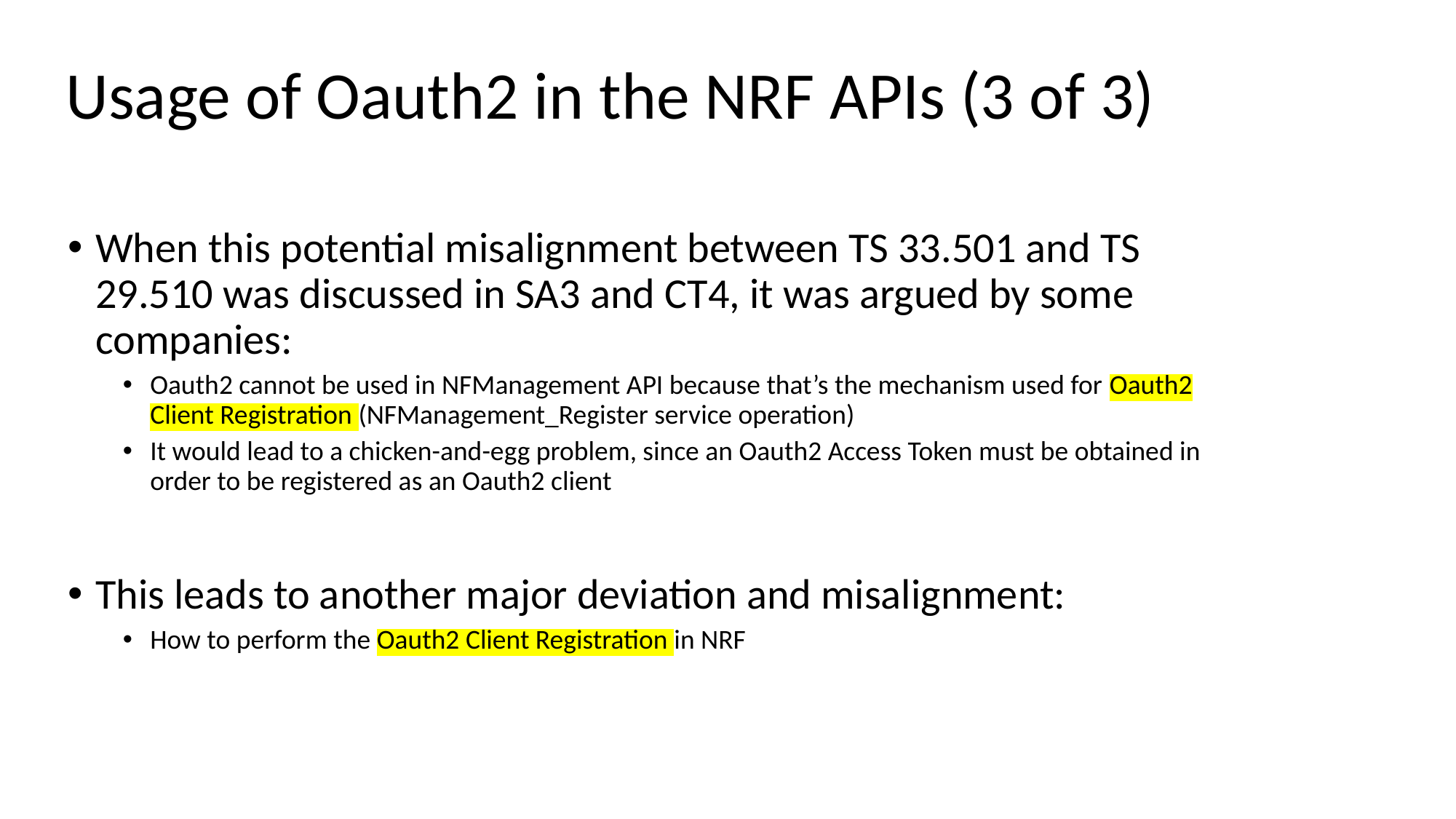

# Usage of Oauth2 in the NRF APIs (3 of 3)
When this potential misalignment between TS 33.501 and TS 29.510 was discussed in SA3 and CT4, it was argued by some companies:
Oauth2 cannot be used in NFManagement API because that’s the mechanism used for Oauth2 Client Registration (NFManagement_Register service operation)
It would lead to a chicken-and-egg problem, since an Oauth2 Access Token must be obtained in order to be registered as an Oauth2 client

This leads to another major deviation and misalignment:
How to perform the Oauth2 Client Registration in NRF